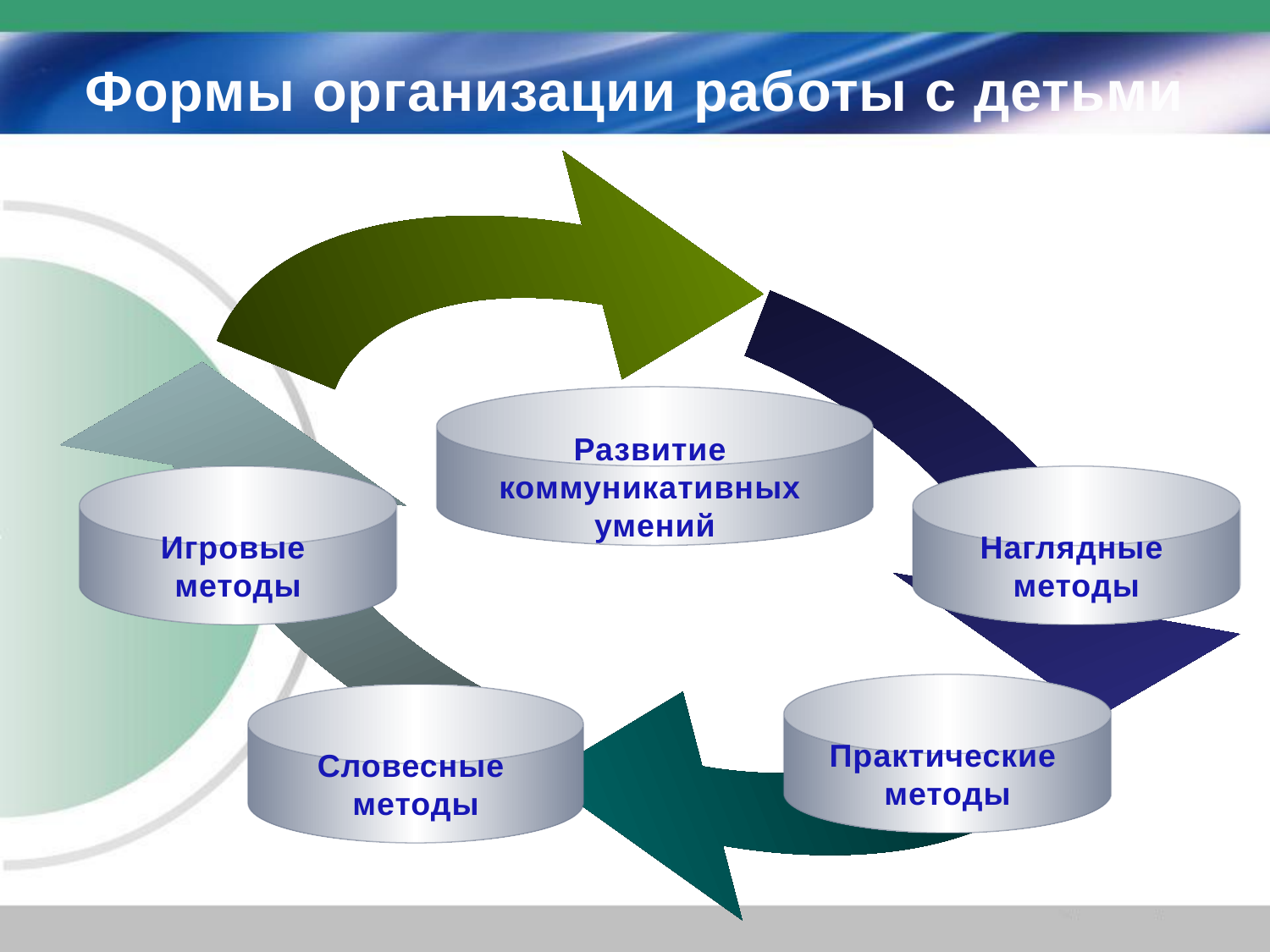

# Формы организации работы с детьми

Развитие
коммуникативных
умений
Игровые
методы
Наглядные
методы
Практические
методы
Словесные
методы